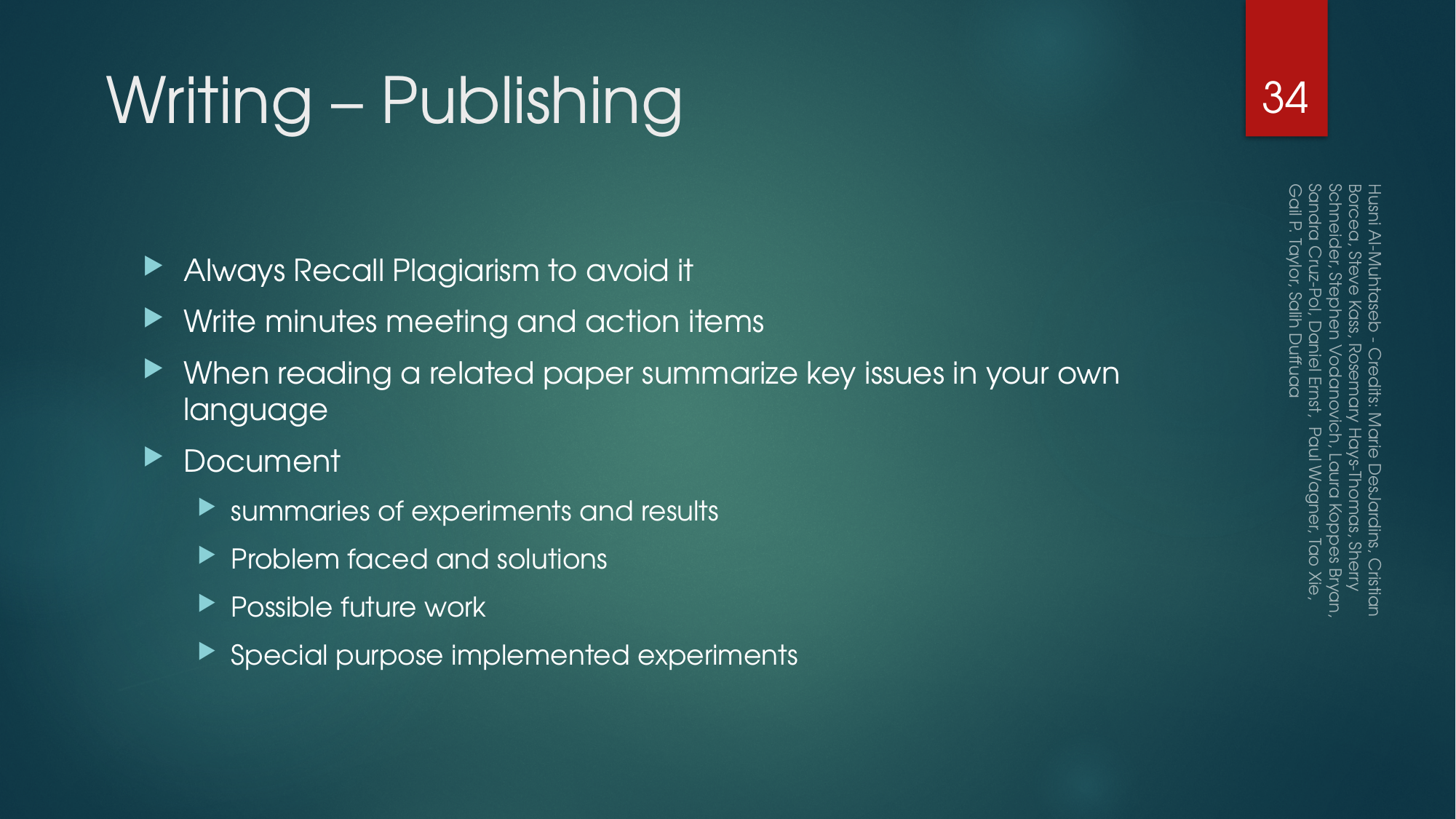

34
# Writing – Publishing
Always Recall Plagiarism to avoid it
Write minutes meeting and action items
When reading a related paper summarize key issues in your own language
Document
summaries of experiments and results
Problem faced and solutions
Possible future work
Special purpose implemented experiments
Husni Al-Muhtaseb - Credits: Marie DesJardins, Cristian Borcea, Steve Kass, Rosemary Hays-Thomas, Sherry Schneider, Stephen Vodanovich, Laura Koppes Bryan, Sandra Cruz-Pol, Daniel Ernst,  Paul Wagner, Tao Xie, Gail P. Taylor, Salih Duffuaa